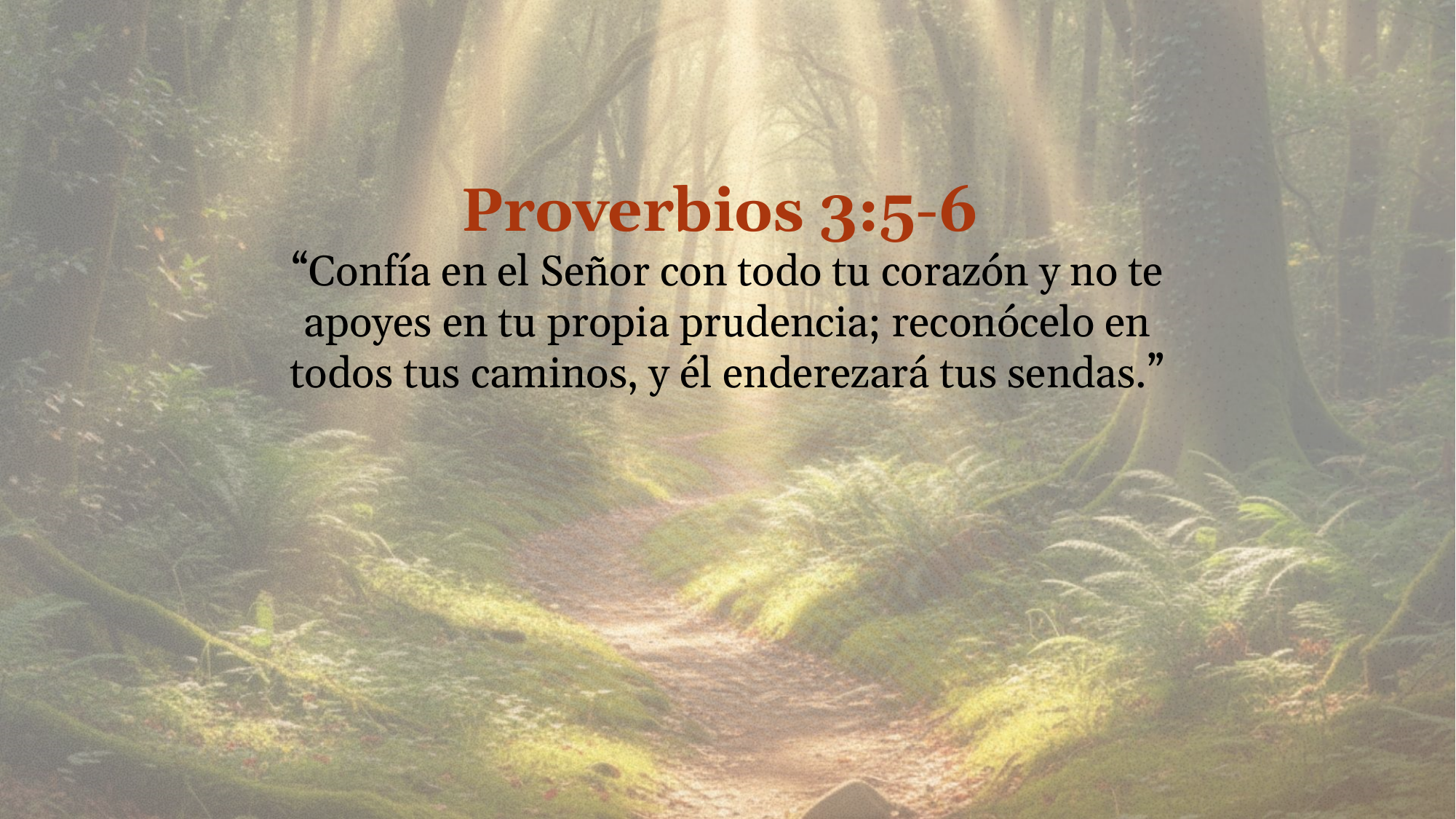

Proverbios 3:5-6
“Confía en el Señor con todo tu corazón y no te apoyes en tu propia prudencia; reconócelo en todos tus caminos, y él enderezará tus sendas.”